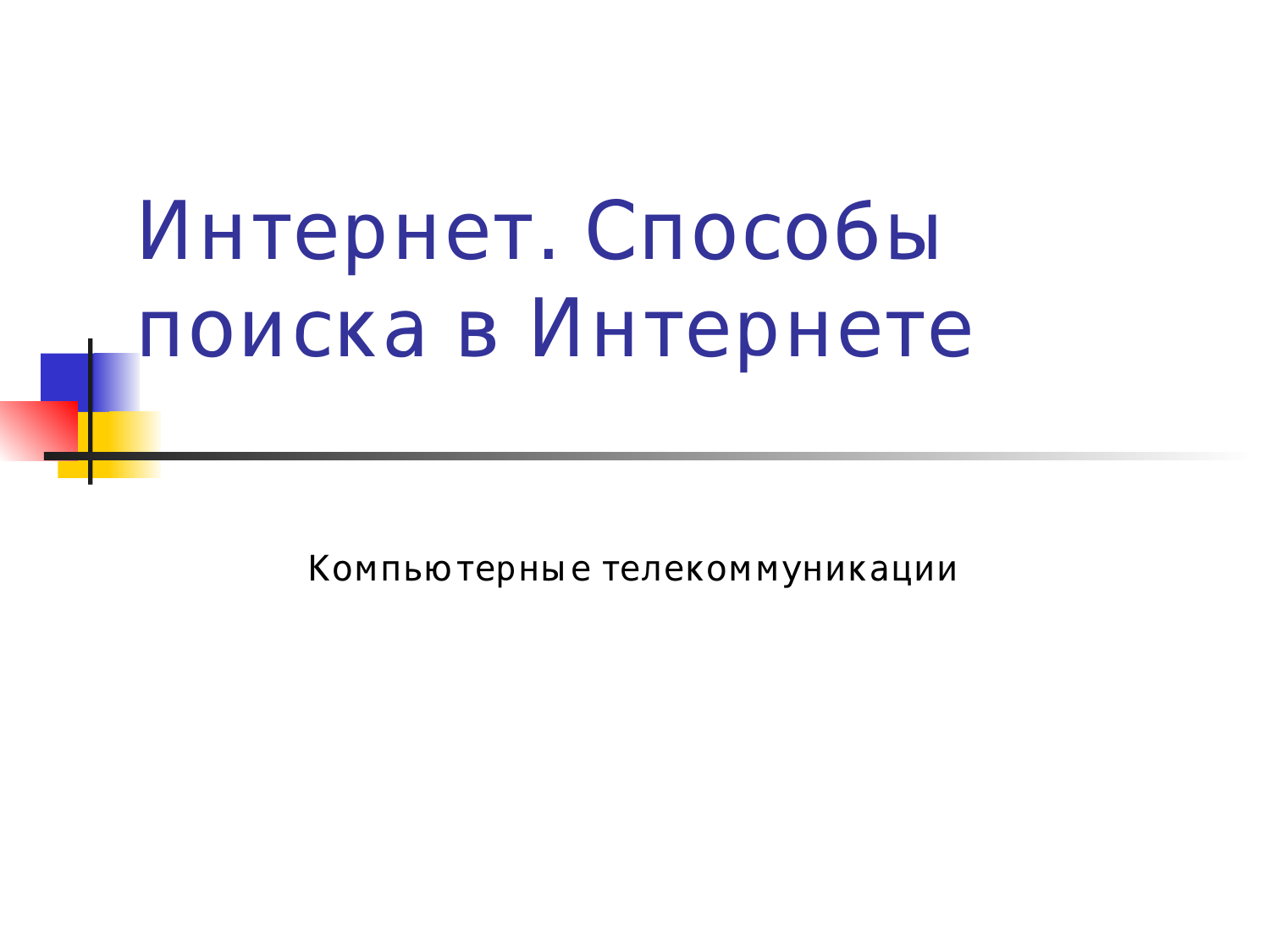

# Интернет. Способы поиска в Интернете
Компьютерные телекоммуникации